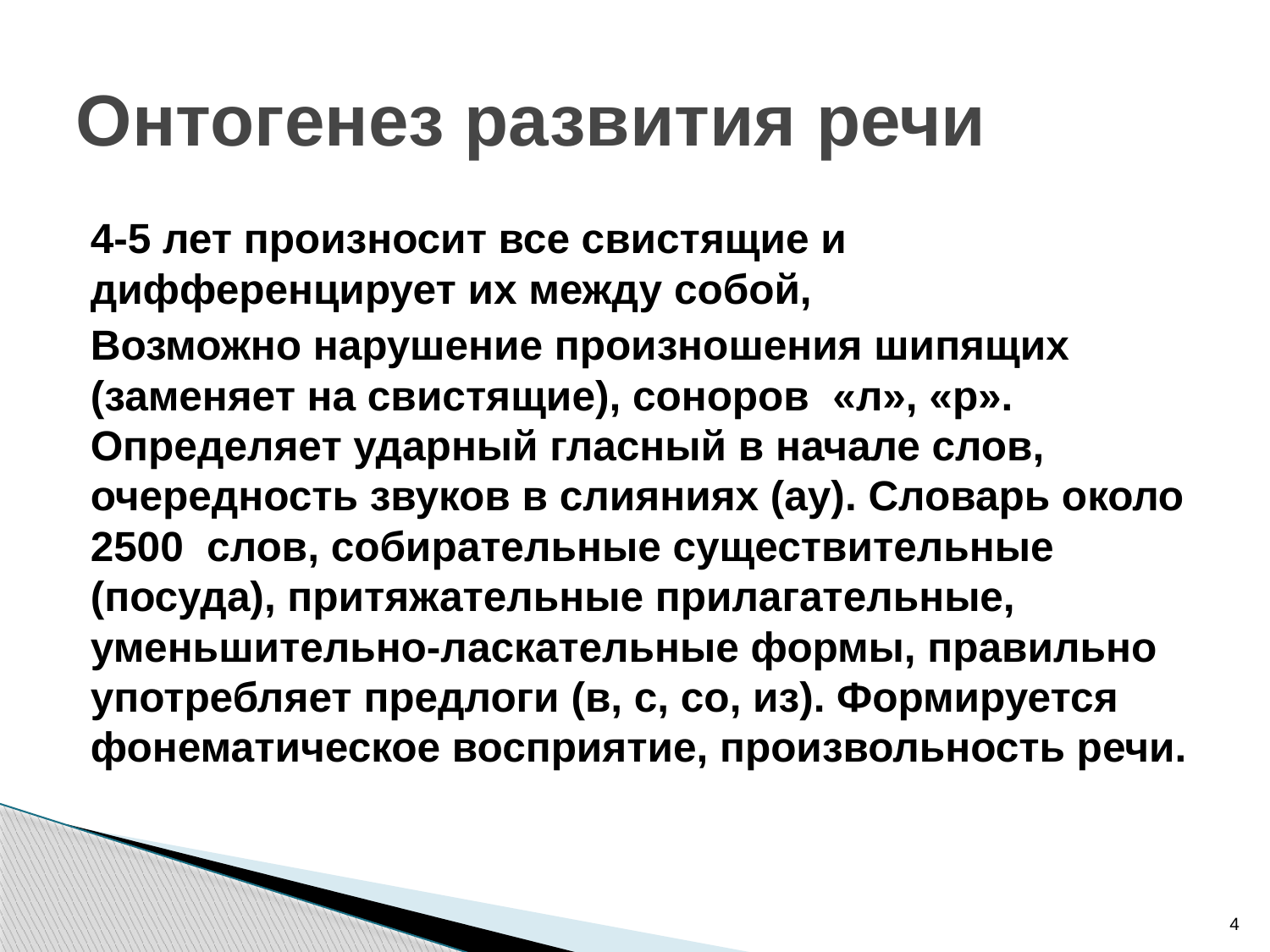

# Онтогенез развития речи
4-5 лет произносит все свистящие и дифференцирует их между собой,
Возможно нарушение произношения шипящих (заменяет на свистящие), соноров  «л», «р». Определяет ударный гласный в начале слов, очередность звуков в слияниях (ау). Словарь около 2500  слов, собирательные существительные (посуда), притяжательные прилагательные, уменьшительно-ласкательные формы, правильно употребляет предлоги (в, с, со, из). Формируется фонематическое восприятие, произвольность речи.

4